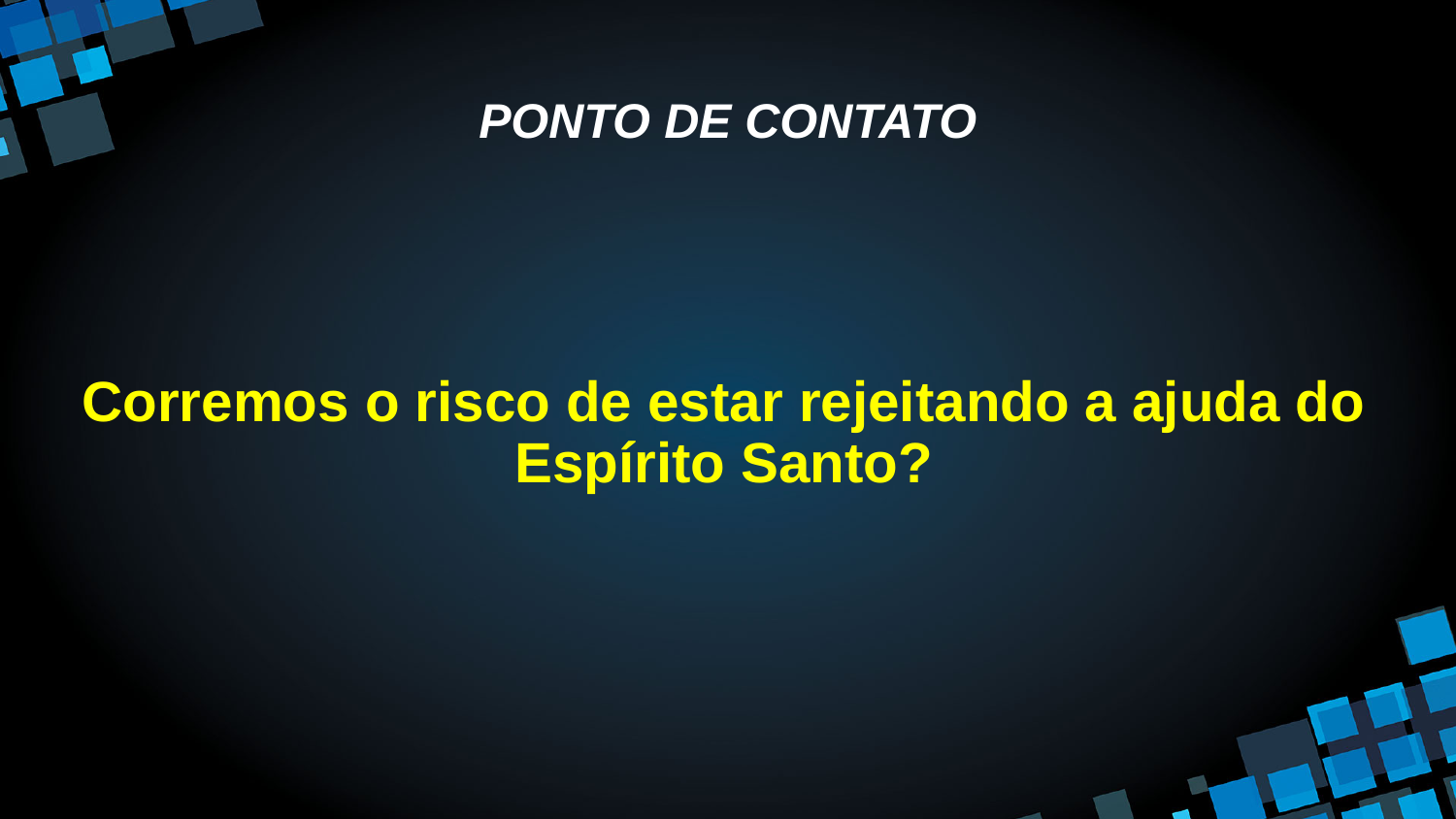

# PONTO DE CONTATO

Corremos o risco de estar rejeitando a ajuda do Espírito Santo?